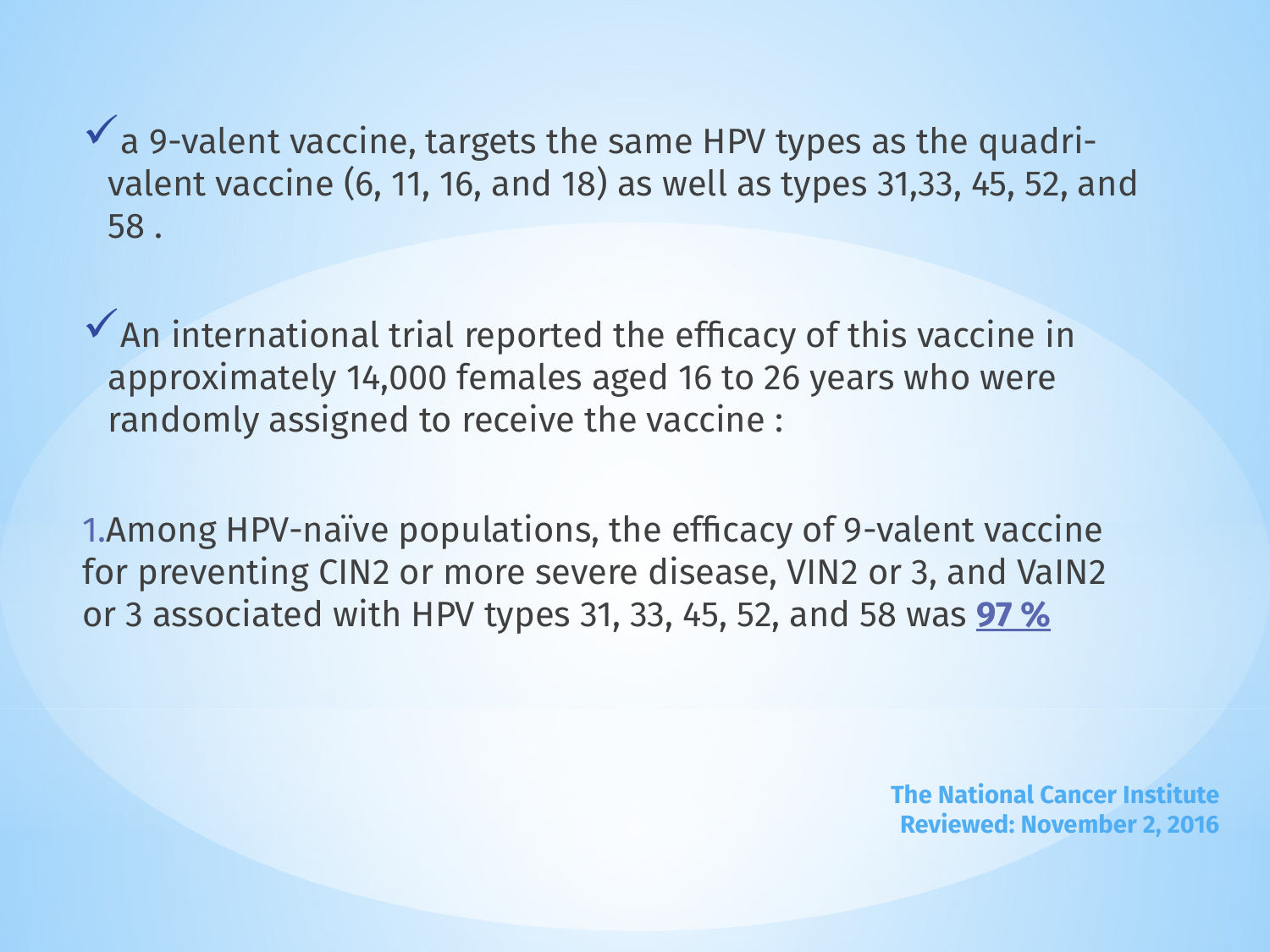

a 9-valent vaccine, targets the same HPV types as the quadri-valent vaccine (6, 11, 16, and 18) as well as types 31,33, 45, 52, and 58 .

An international trial reported the efficacy of this vaccine in approximately 14,000 females aged 16 to 26 years who were randomly assigned to receive the vaccine :

1.Among HPV-naïve populations, the efficacy of 9-valent vaccine for preventing CIN2 or more severe disease, VIN2 or 3, and VaIN2 or 3 associated with HPV types 31, 33, 45, 52, and 58 was 97 %

# The National Cancer Institute Reviewed: November 2, 2016